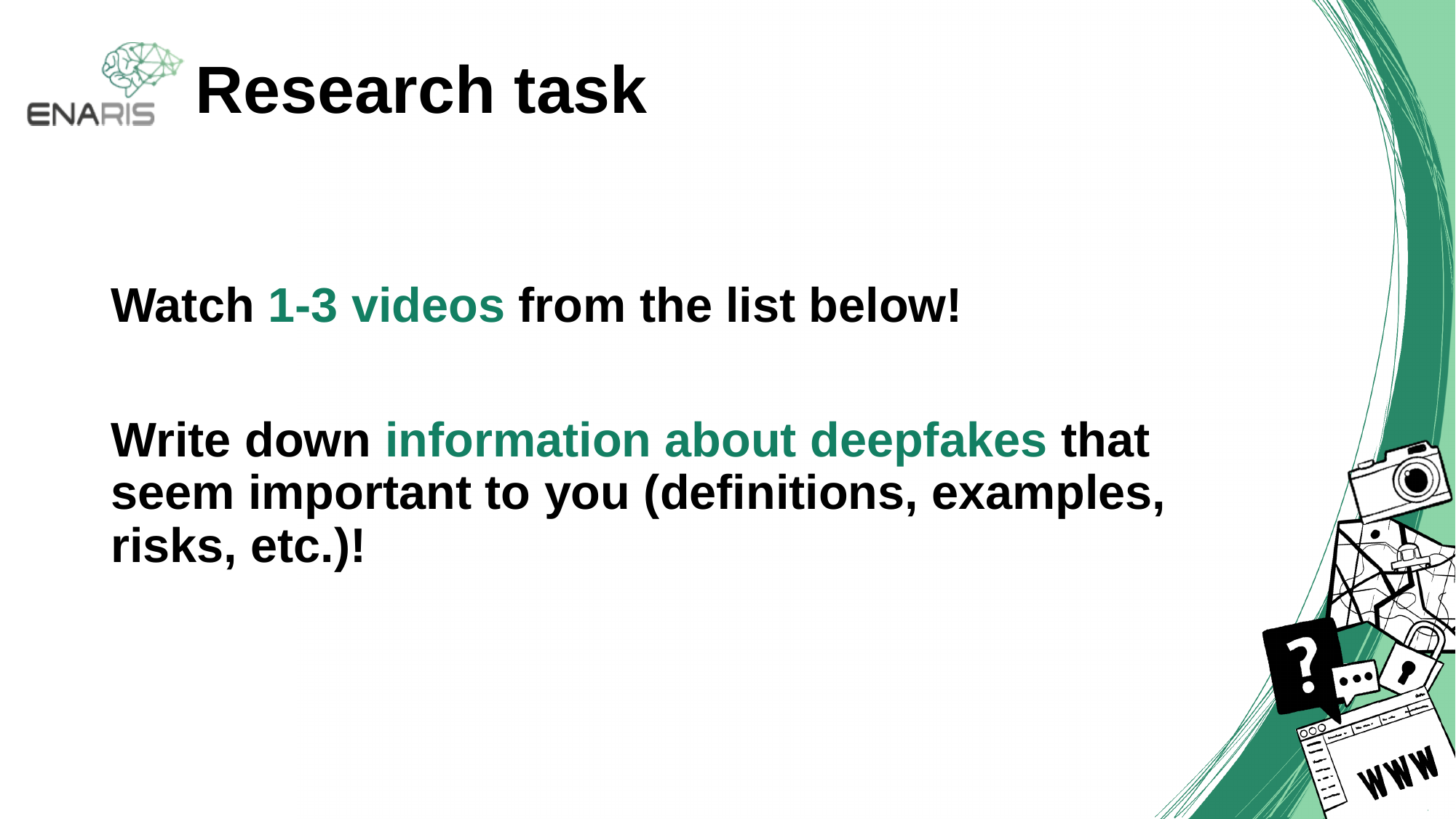

# Research task

Watch 1-3 videos from the list below!

Write down information about deepfakes that seem important to you (definitions, examples, risks, etc.)!